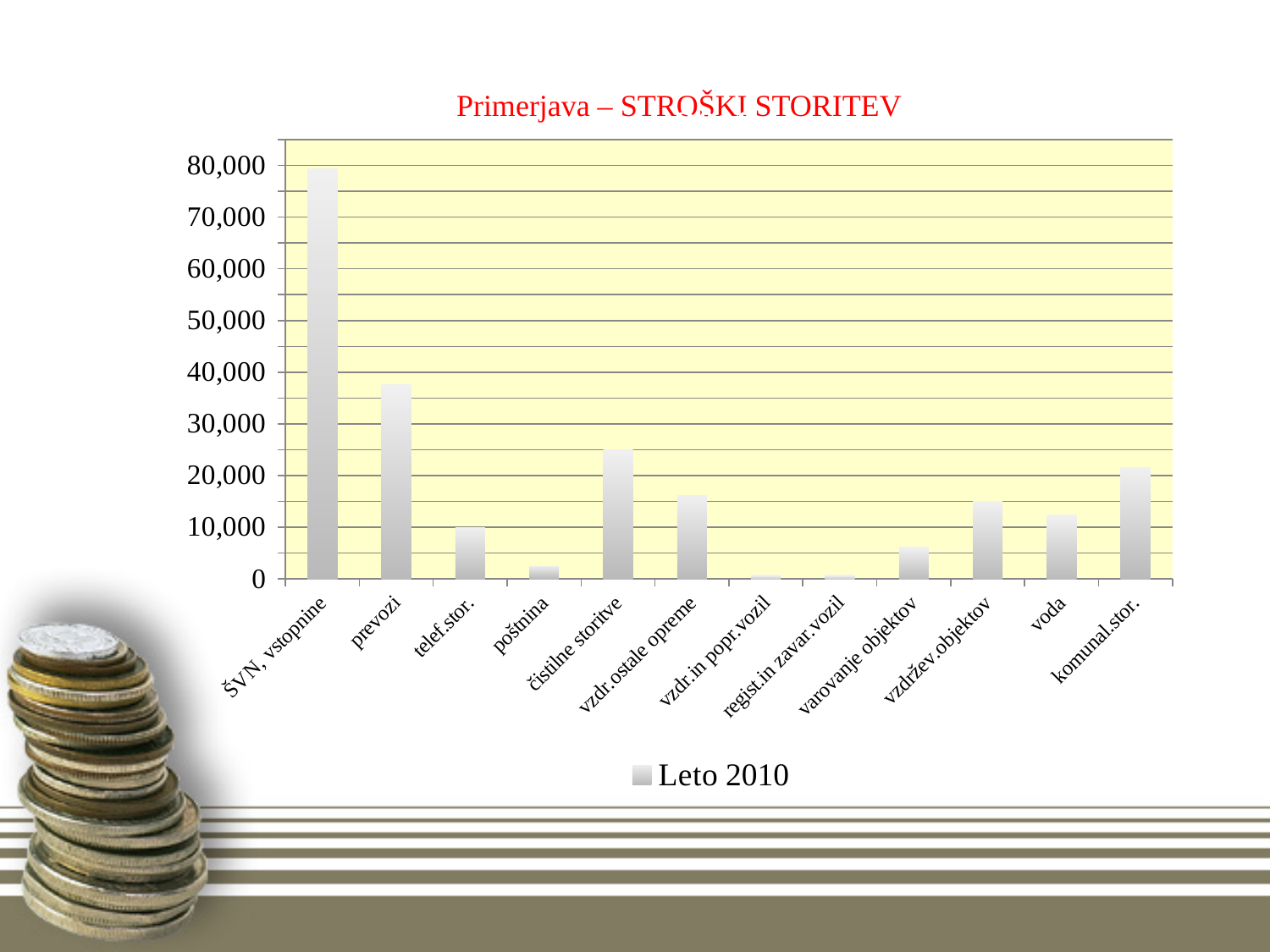

### Chart:

| Category | Leto 2010 |
|---|---|
| ŠVN, vstopnine | 79366.73 |
| prevozi | 37545.65 |
| telef.stor. | 9915.51 |
| poštnina | 2356.88 |
| čistilne storitve | 24964.95 |
| vzdr.ostale opreme | 16189.16 |
| vzdr.in popr.vozil | 755.91 |
| regist.in zavar.vozil | 714.25 |
| varovanje objektov | 6173.89 |
| vzdržev.objektov | 15044.47 |
| voda | 12416.220000000003 |
| komunal.stor. | 21500.34 |
# Primerjava – STROŠKI STORITEV